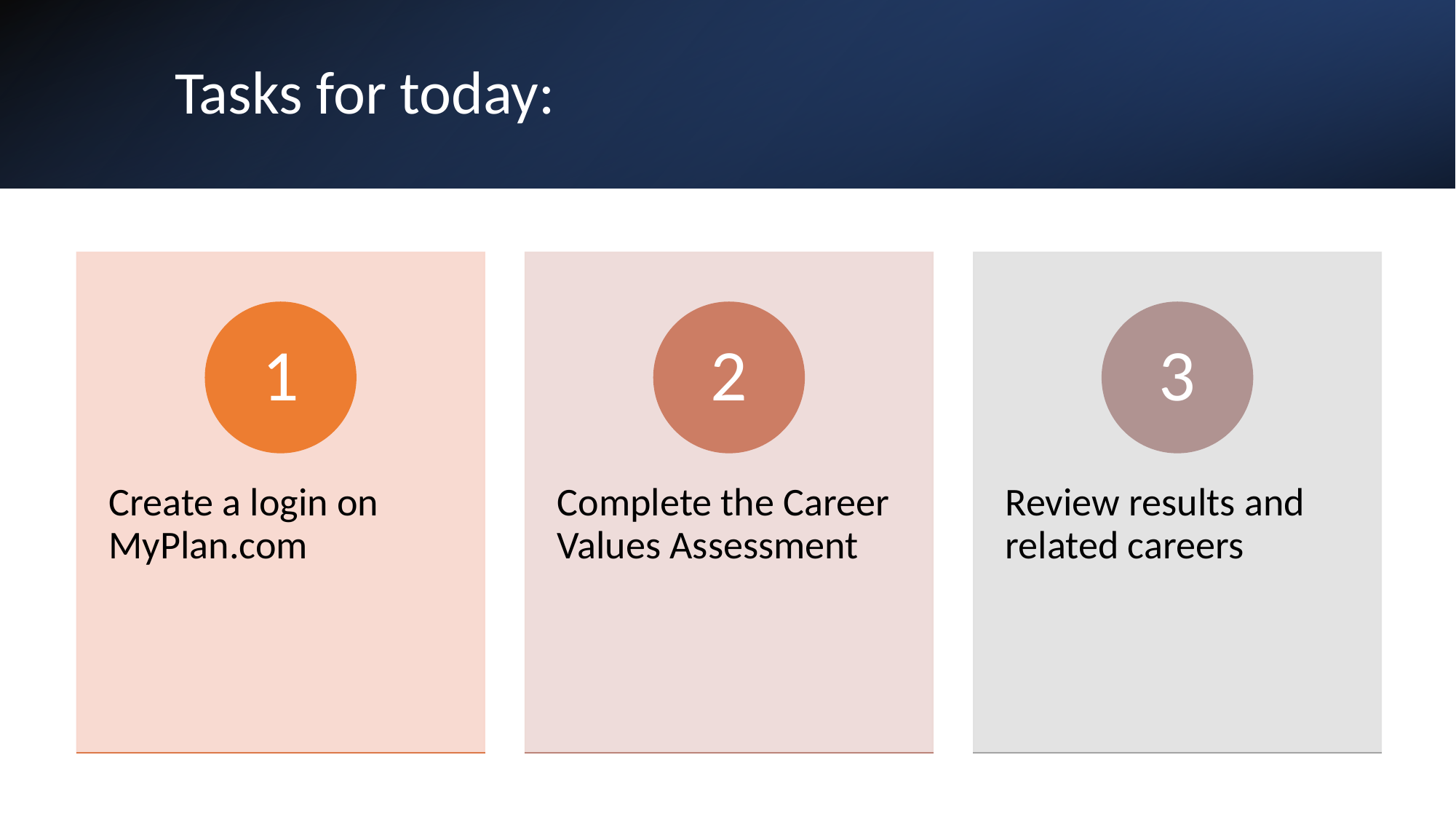

# Tasks for today:
Create a login on MyPlan.com
1
Complete the Career Values Assessment
2
Review results and related careers
3